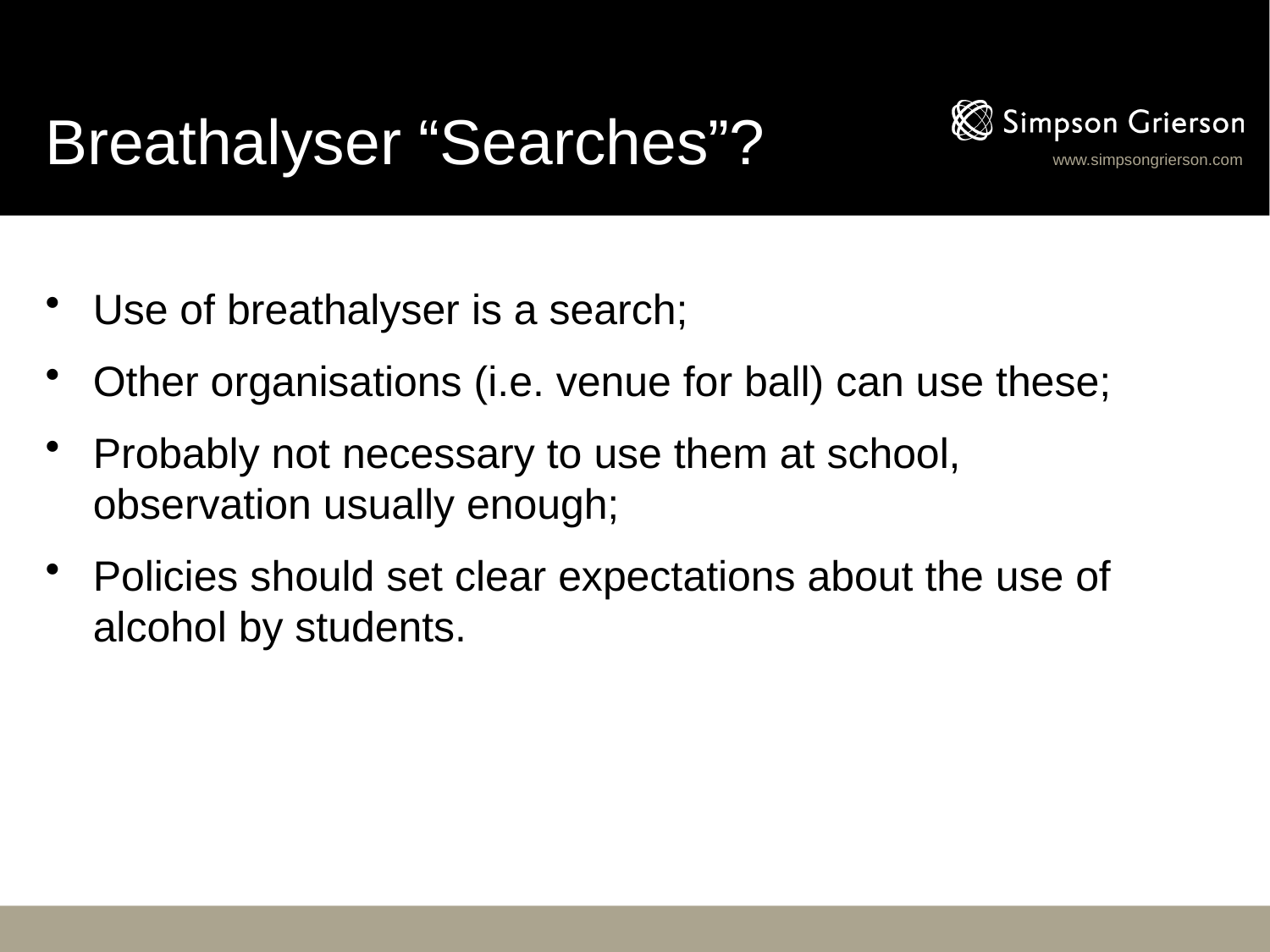

# Breathalyser “Searches”?
Use of breathalyser is a search;
Other organisations (i.e. venue for ball) can use these;
Probably not necessary to use them at school, observation usually enough;
Policies should set clear expectations about the use of alcohol by students.